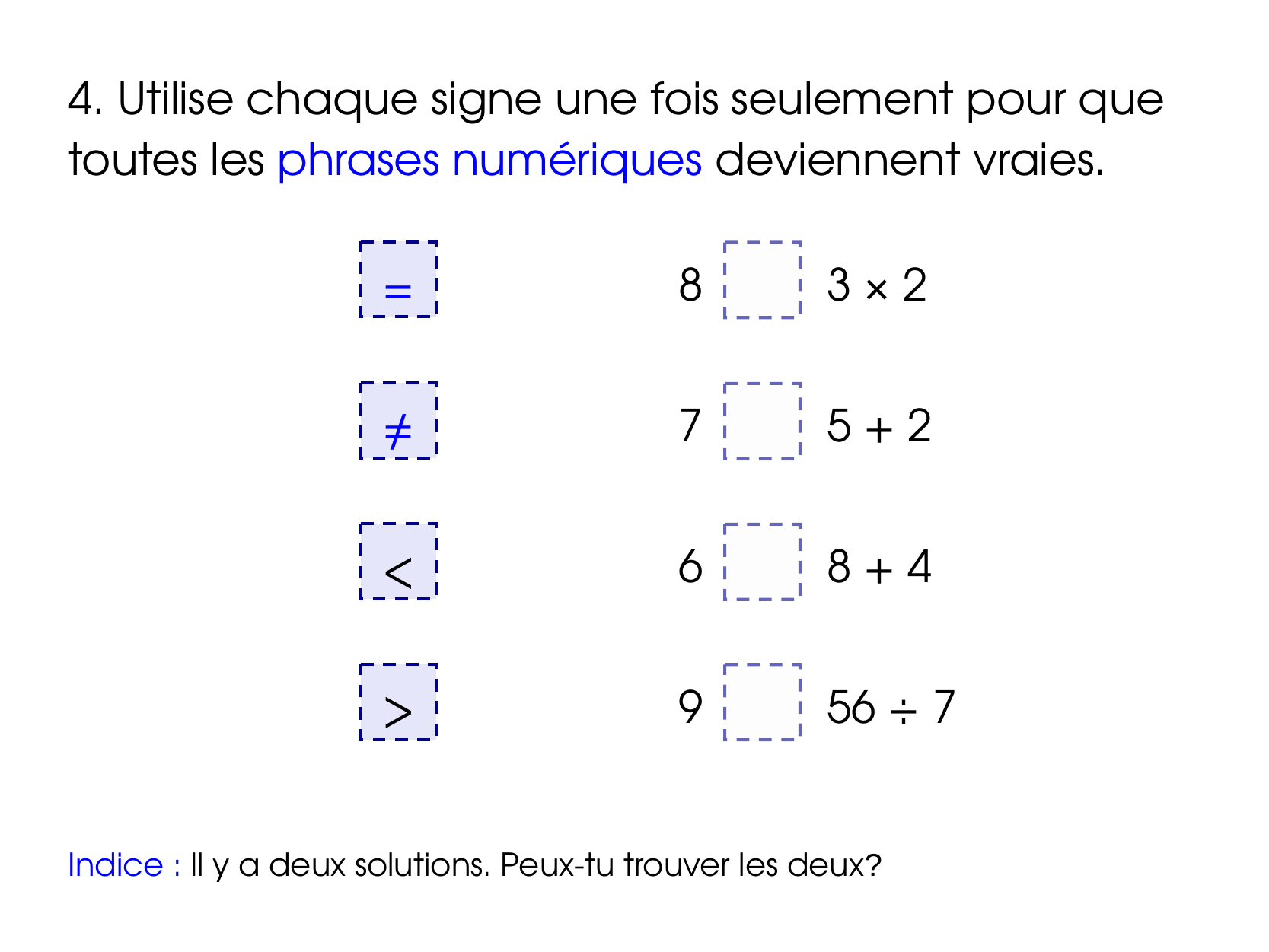

4. Utilise chaque signe une fois seulement pour que toutes les phrases numériques deviennent vraies.

=

8          3 × 2

≠

7          5 + 2

6          8 + 4
<

9          56 ÷ 7
>
Indice : Il y a deux solutions. Peux-tu trouver les deux?